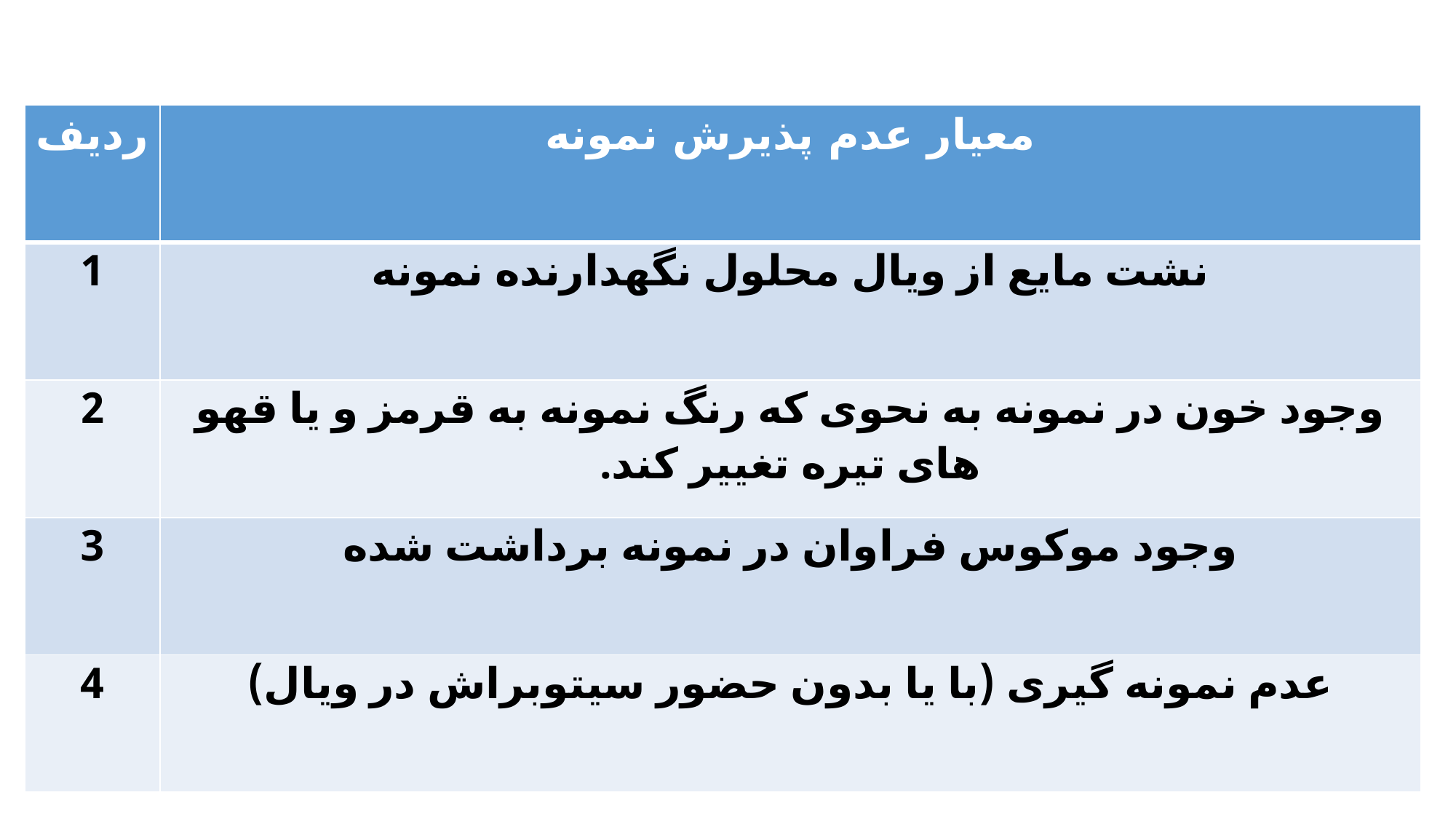

#
| ردیف | معیار عدم پذیرش نمونه |
| --- | --- |
| 1 | نشت مایع از ویال محلول نگهدارنده نمونه |
| 2 | وجود خون در نمونه به نحوی که رنگ نمونه به قرمز و یا قهو های تیره تغییر کند. |
| 3 | وجود موکوس فراوان در نمونه برداشت شده |
| 4 | عدم نمونه گیری (با یا بدون حضور سیتوبراش در ویال) |